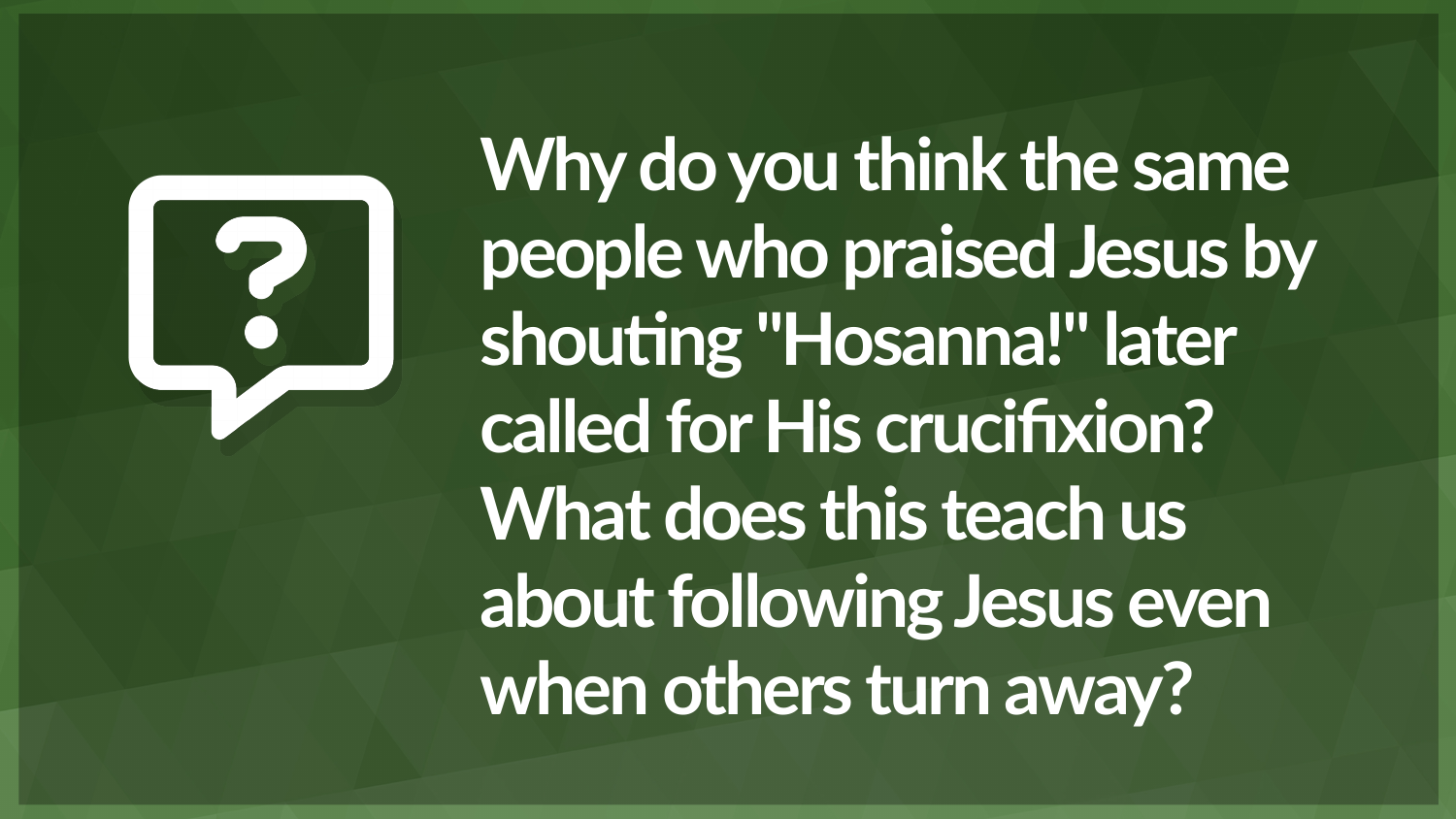

# Why do you think the same people who praised Jesus by shouting "Hosanna!" later called for His crucifixion? What does this teach us about following Jesus even when others turn away?